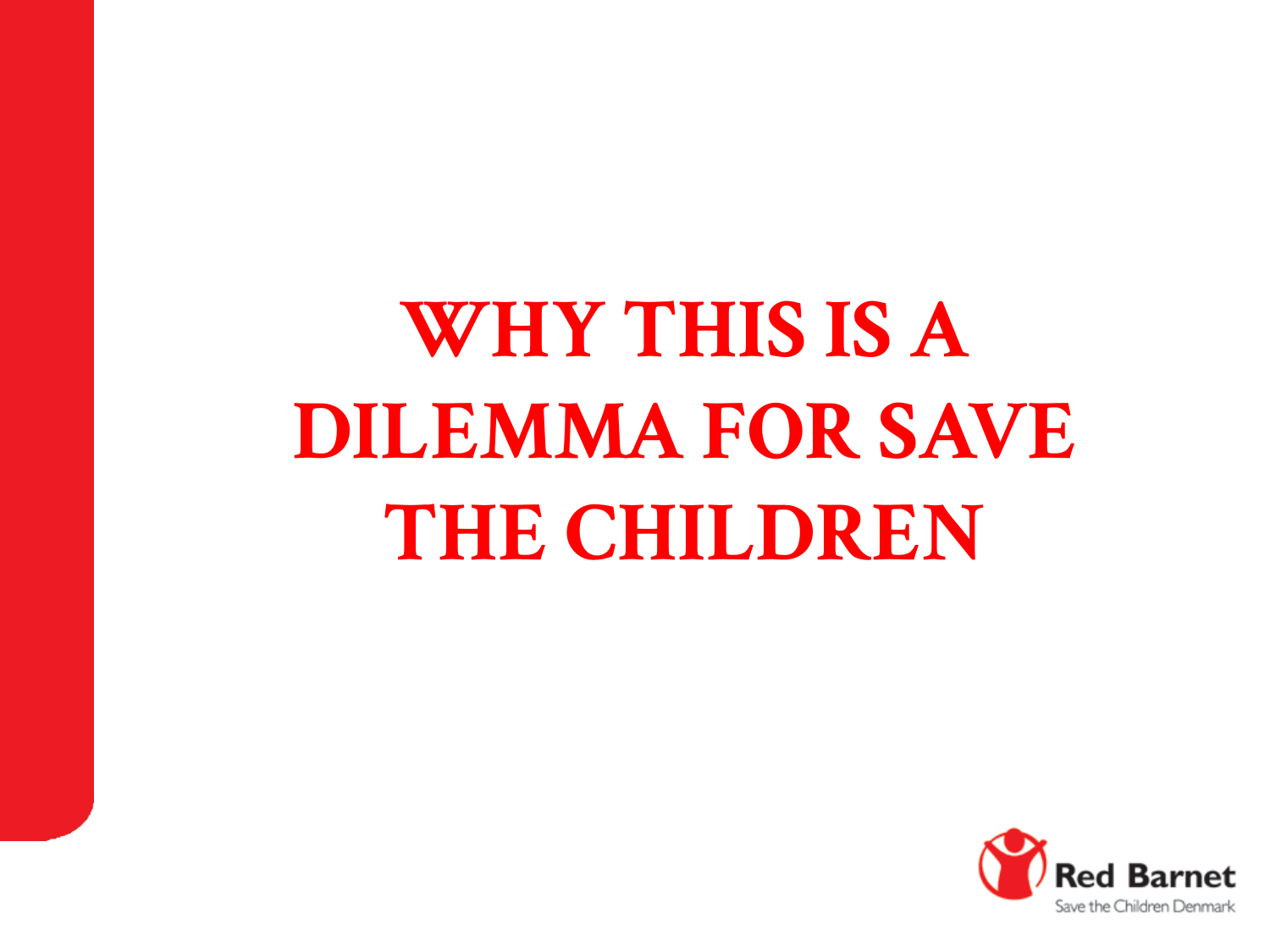

#
WHY THIS IS A DILEMMA FOR SAVE THE CHILDREN